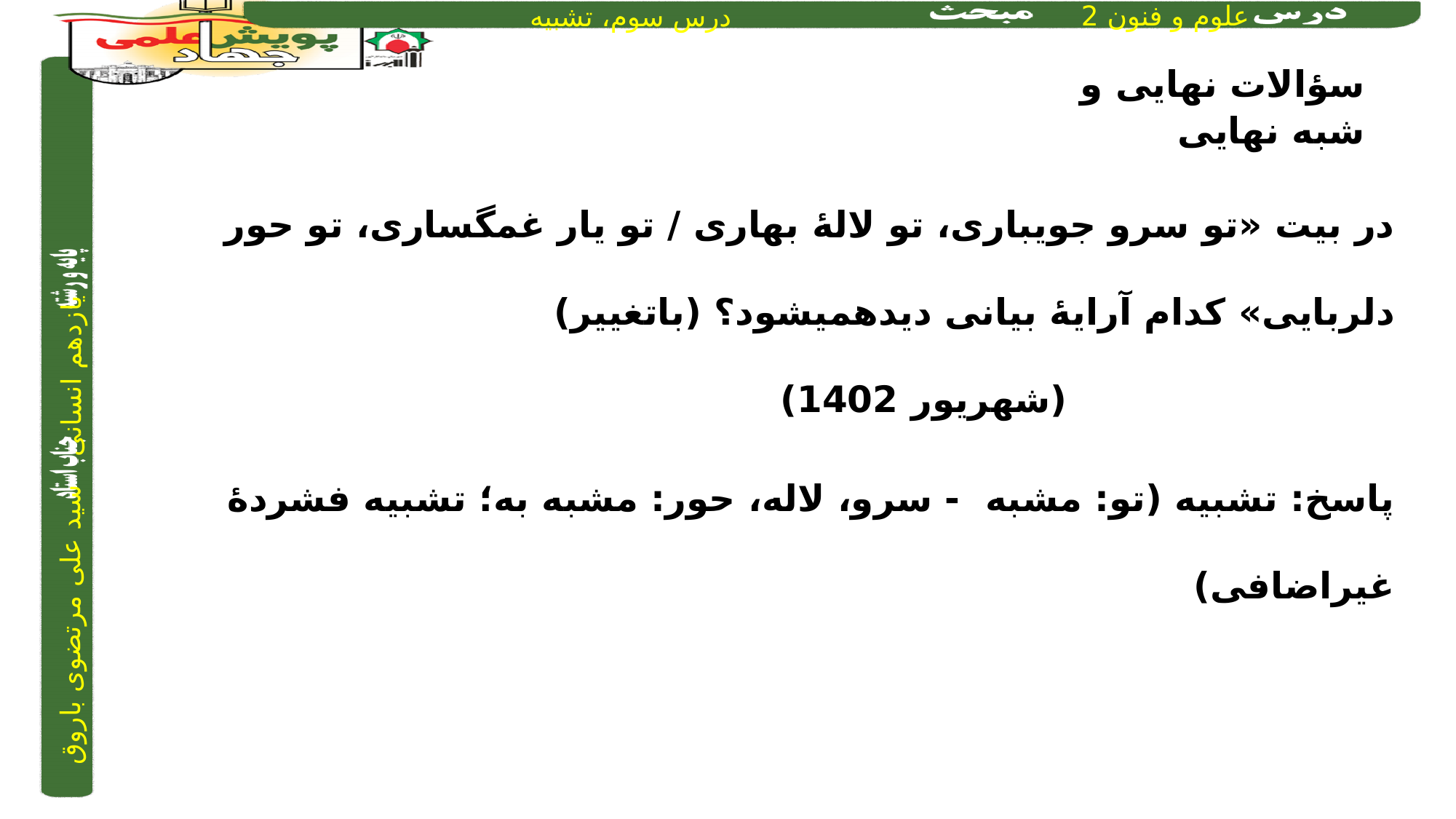

سؤالات نهایی و شبه نهایی
در بیت «تو سرو جویباری، تو لالۀ بهاری / تو یار غمگساری، تو حور دلربایی» کدام آرایۀ بیانی دیده­می­شود؟ (باتغییر) 								(شهریور 1402)
پاسخ: تشبیه (تو: مشبه  - سرو، لاله، حور: مشبه به؛ تشبیه فشردۀ غیراضافی)